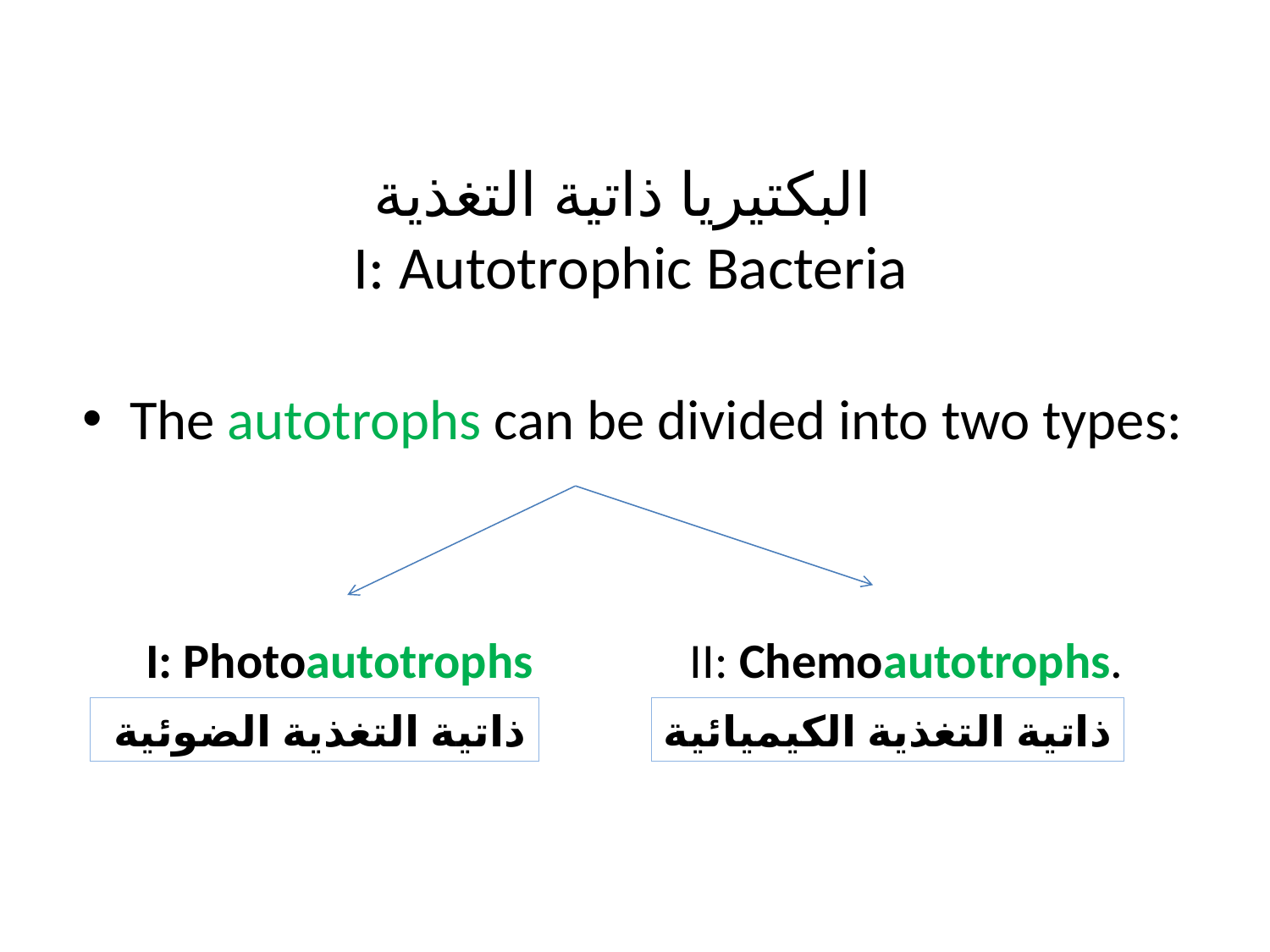

# البكتيريا ذاتية التغذية I: Autotrophic Bacteria
The autotrophs can be divided into two types:

I: Photoautotrophs              II: Chemoautotrophs.
ذاتية التغذية الضوئية
ذاتية التغذية الكيميائية